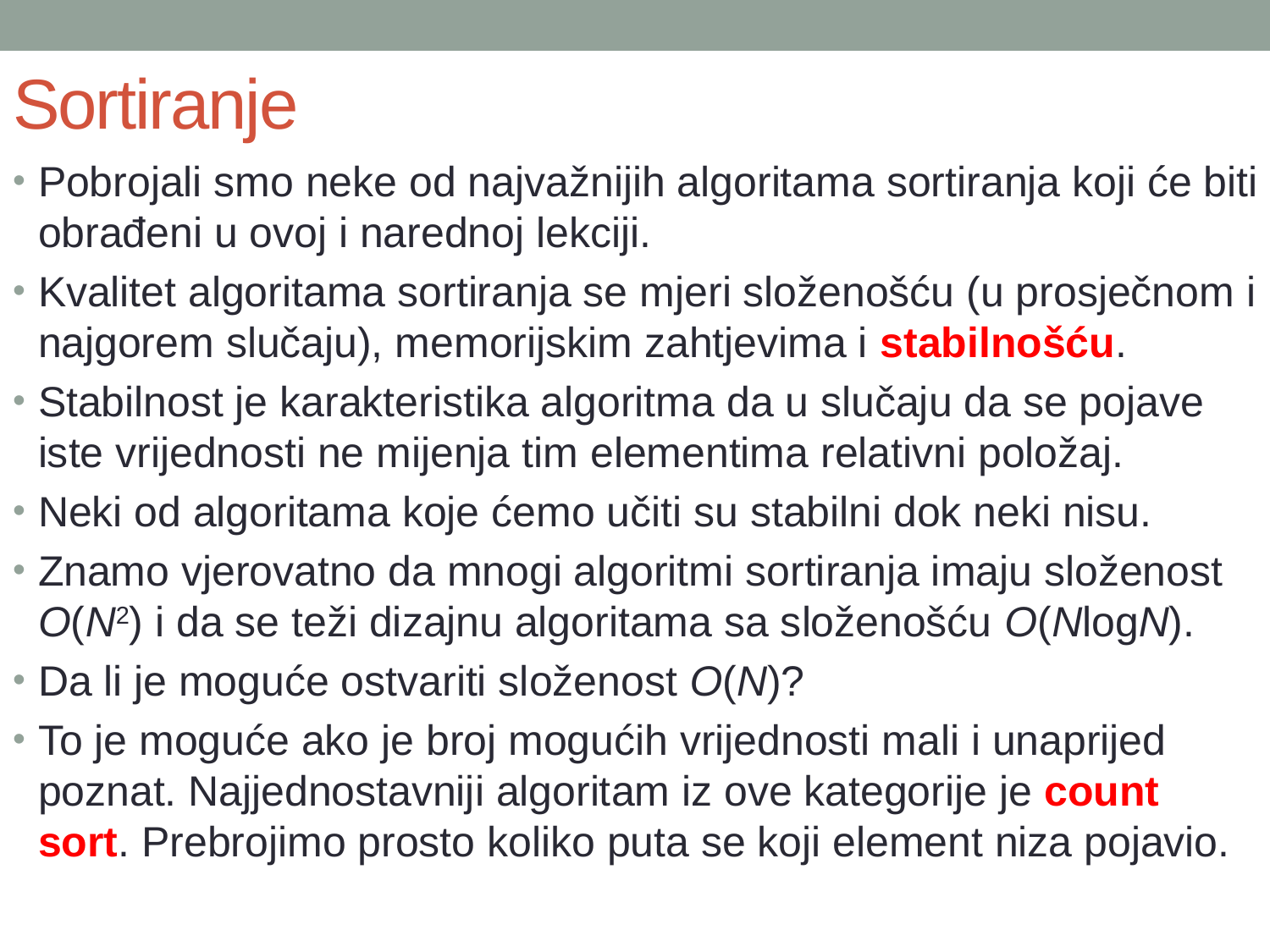

# Sortiranje
Pobrojali smo neke od najvažnijih algoritama sortiranja koji će biti obrađeni u ovoj i narednoj lekciji.
Kvalitet algoritama sortiranja se mjeri složenošću (u prosječnom i najgorem slučaju), memorijskim zahtjevima i stabilnošću.
Stabilnost je karakteristika algoritma da u slučaju da se pojave iste vrijednosti ne mijenja tim elementima relativni položaj.
Neki od algoritama koje ćemo učiti su stabilni dok neki nisu.
Znamo vjerovatno da mnogi algoritmi sortiranja imaju složenost O(N2) i da se teži dizajnu algoritama sa složenošću O(NlogN).
Da li je moguće ostvariti složenost O(N)?
To je moguće ako je broj mogućih vrijednosti mali i unaprijed poznat. Najjednostavniji algoritam iz ove kategorije je count sort. Prebrojimo prosto koliko puta se koji element niza pojavio.